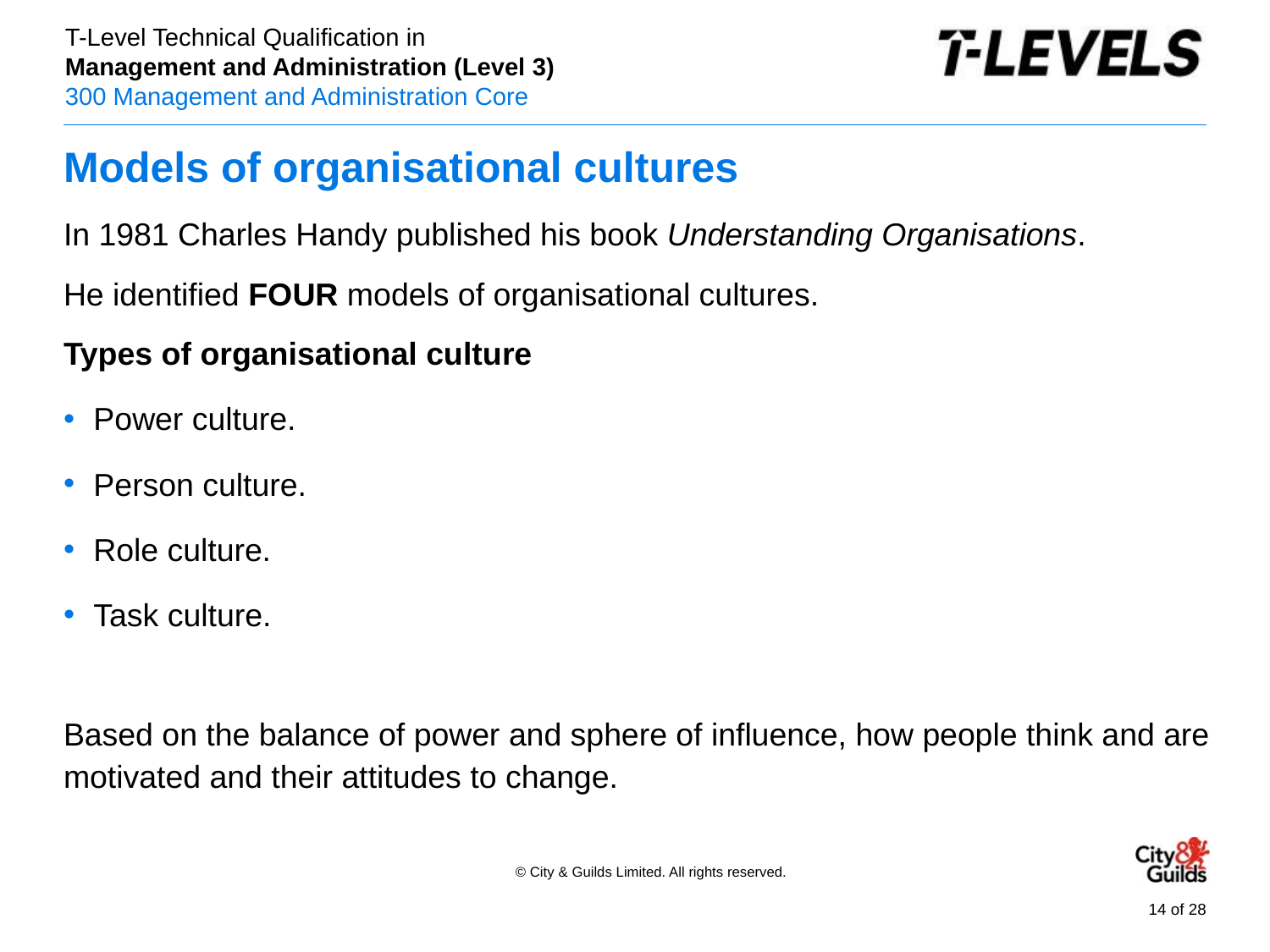

# Models of organisational cultures
In 1981 Charles Handy published his book Understanding Organisations.
He identified FOUR models of organisational cultures.
Types of organisational culture
Power culture.
Person culture.
Role culture.
Task culture.

Based on the balance of power and sphere of influence, how people think and are motivated and their attitudes to change.